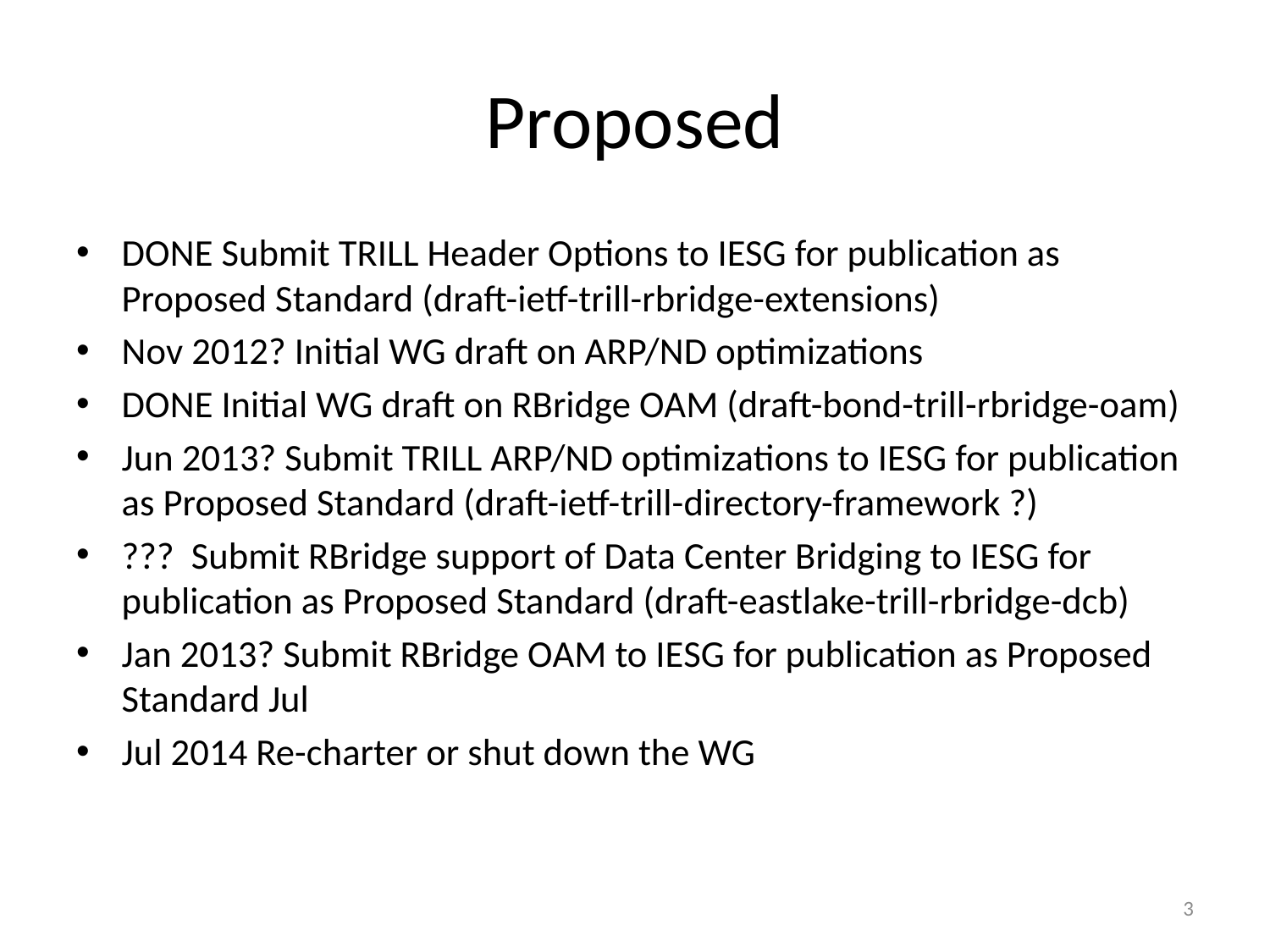

# Proposed
DONE Submit TRILL Header Options to IESG for publication as Proposed Standard (draft-ietf-trill-rbridge-extensions)
Nov 2012? Initial WG draft on ARP/ND optimizations
DONE Initial WG draft on RBridge OAM (draft-bond-trill-rbridge-oam)
Jun 2013? Submit TRILL ARP/ND optimizations to IESG for publication as Proposed Standard (draft-ietf-trill-directory-framework ?)
???  Submit RBridge support of Data Center Bridging to IESG for publication as Proposed Standard (draft-eastlake-trill-rbridge-dcb)
Jan 2013? Submit RBridge OAM to IESG for publication as Proposed Standard Jul
Jul 2014 Re-charter or shut down the WG

3